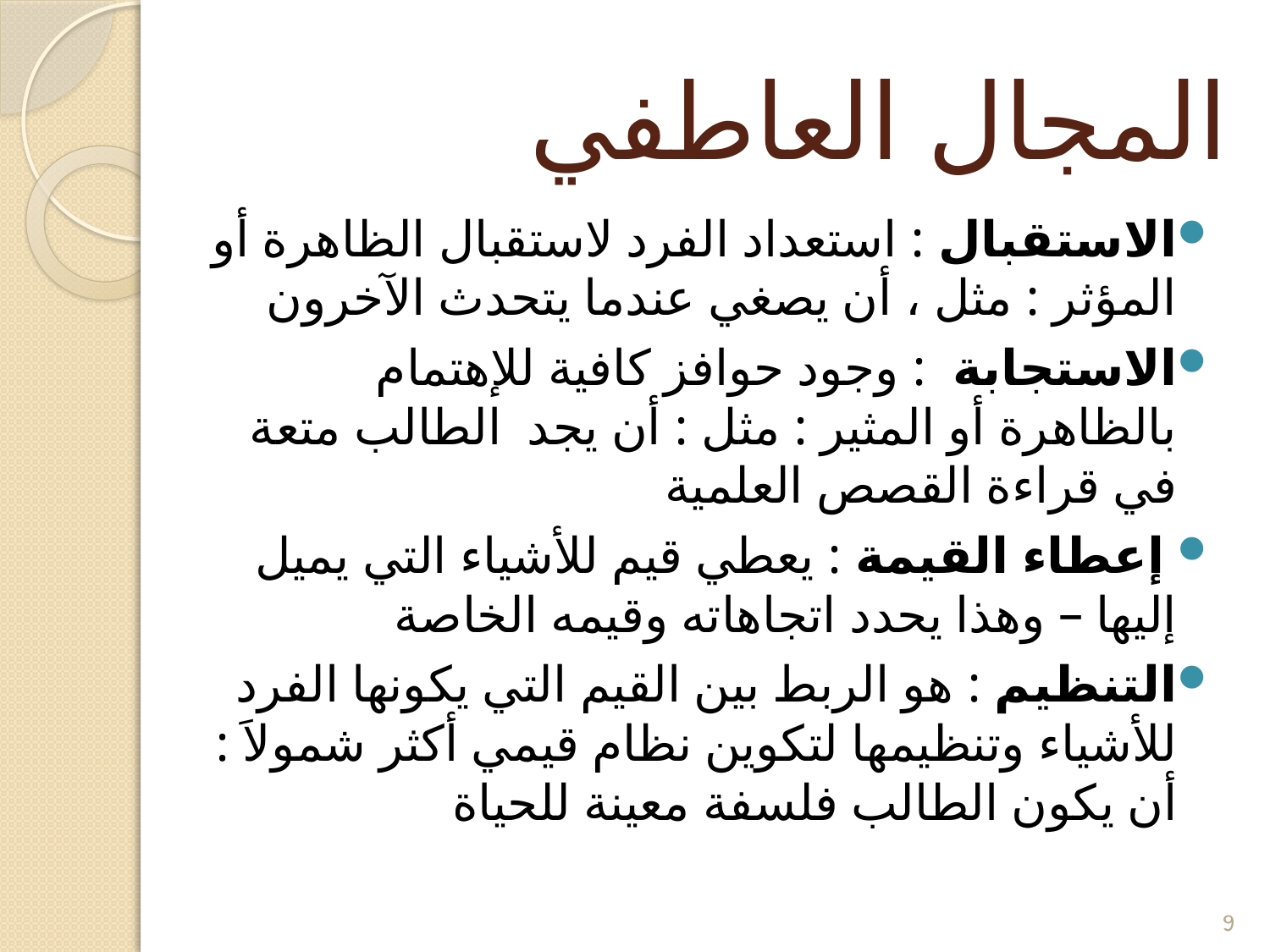

# المجال العاطفي
الاستقبال : استعداد الفرد لاستقبال الظاهرة أو المؤثر : مثل ، أن يصغي عندما يتحدث الآخرون
الاستجابة  : وجود حوافز كافية للإهتمام بالظاهرة أو المثير : مثل : أن يجد  الطالب متعة في قراءة القصص العلمية
 إعطاء القيمة : يعطي قيم للأشياء التي يميل إليها – وهذا يحدد اتجاهاته وقيمه الخاصة
التنظيم : هو الربط بين القيم التي يكونها الفرد للأشياء وتنظيمها لتكوين نظام قيمي أكثر شمولاَ : أن يكون الطالب فلسفة معينة للحياة
9